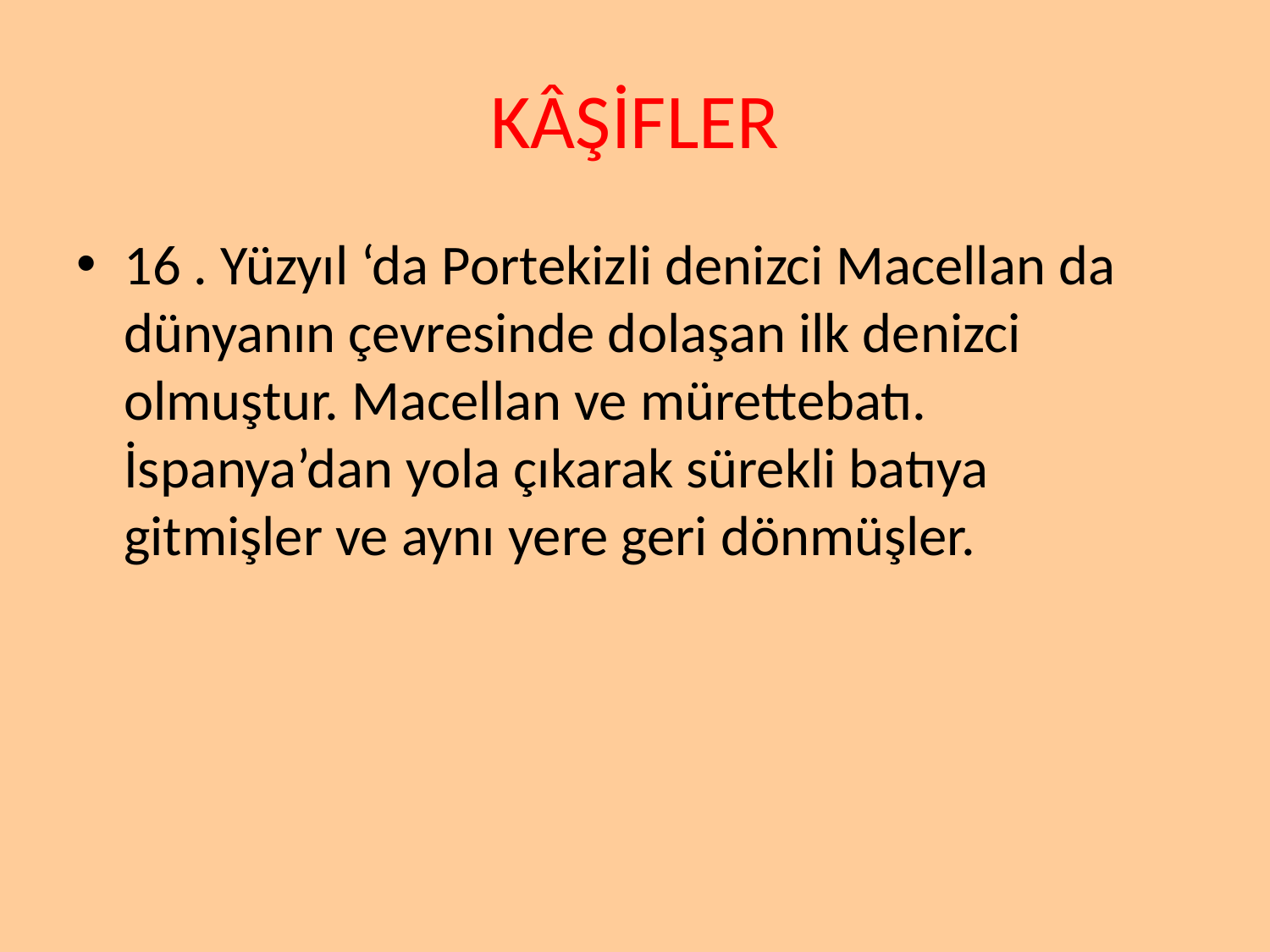

# KÂŞİFLER
16 . Yüzyıl ‘da Portekizli denizci Macellan da dünyanın çevresinde dolaşan ilk denizci olmuştur. Macellan ve mürettebatı.  İspanya’dan yola çıkarak sürekli batıya gitmişler ve aynı yere geri dönmüşler.